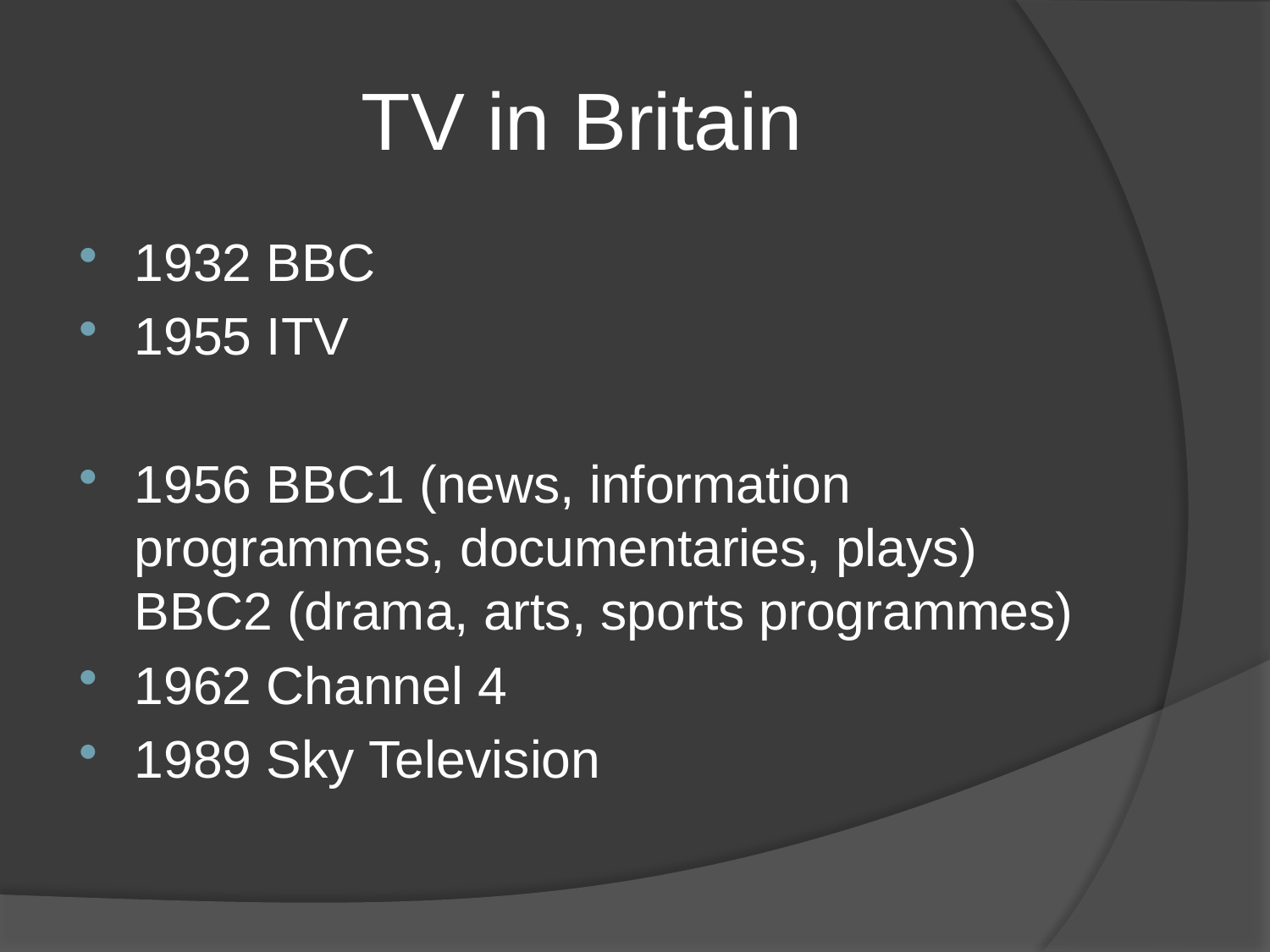

# TV in Britain
1932 BBC
1955 ITV

1956 BBC1 (news, information programmes, documentaries, plays)  BBC2 (drama, arts, sports programmes)
1962 Channel 4
1989 Sky Television